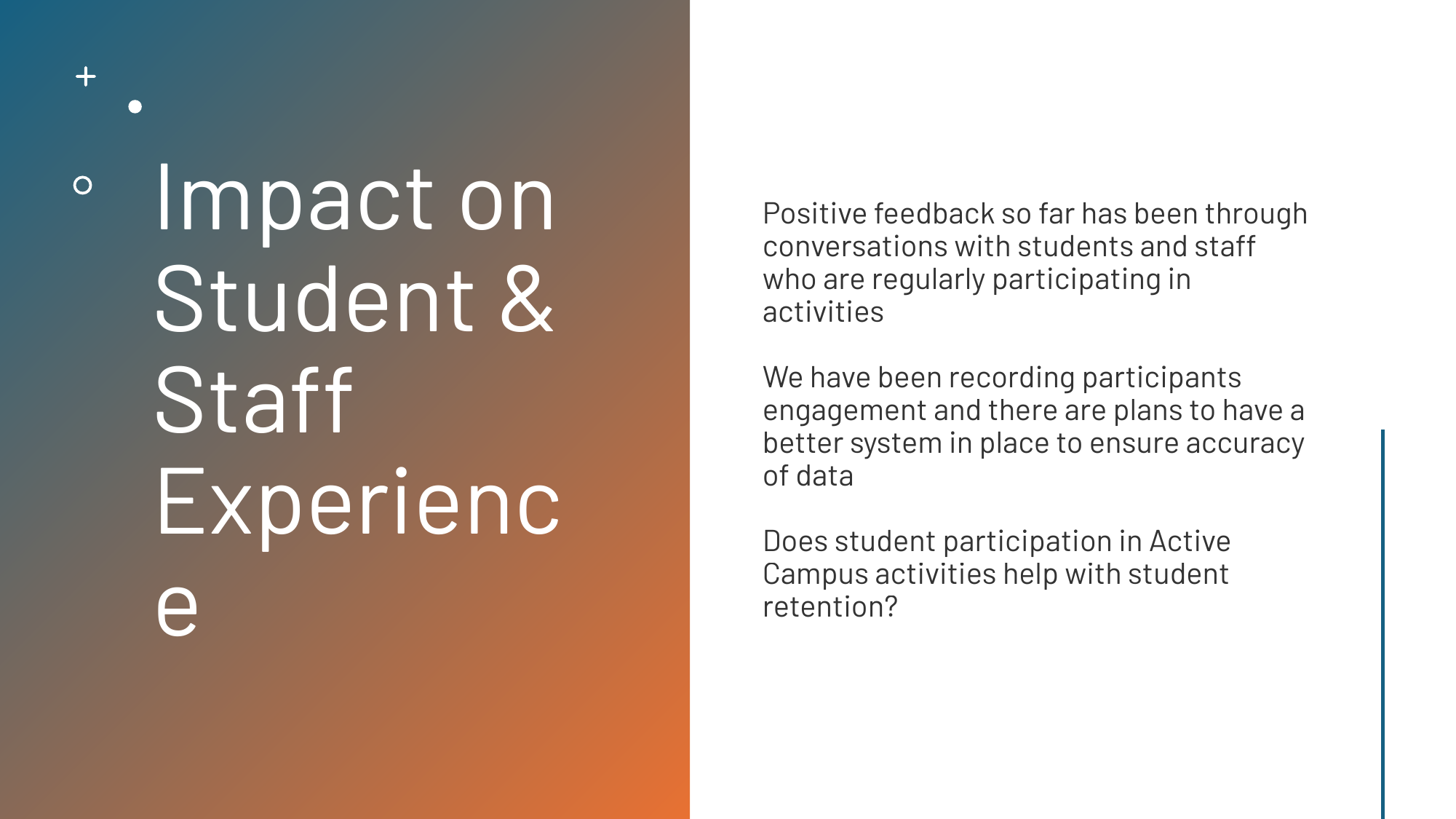

# Impact on Student & Staff Experience
Positive feedback so far has been through conversations with students and staff who are regularly participating in activities
We have been recording participants engagement and there are plans to have a better system in place to ensure accuracy of data
Does student participation in Active Campus activities help with student retention?